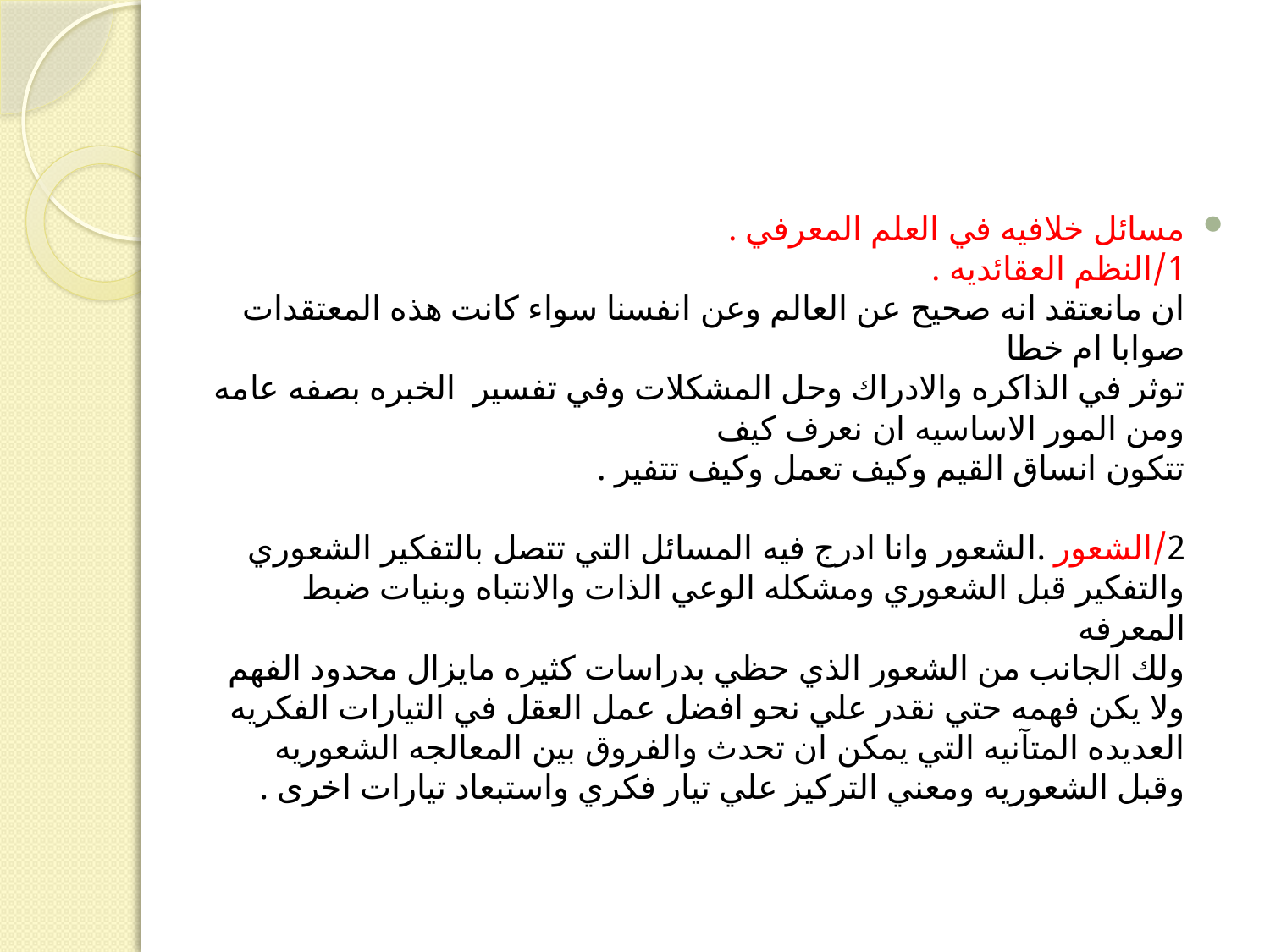

#
مسائل خلافيه في العلم المعرفي .
1/النظم العقائديه .
ان مانعتقد انه صحيح عن العالم وعن انفسنا سواء كانت هذه المعتقدات صوابا ام خطا 
توثر في الذاكره والادراك وحل المشكلات وفي تفسير  الخبره بصفه عامه ومن المور الاساسيه ان نعرف كيف 
تتكون انساق القيم وكيف تعمل وكيف تتفير .
 
2/الشعور .الشعور وانا ادرج فيه المسائل التي تتصل بالتفكير الشعوري والتفكير قبل الشعوري ومشكله الوعي الذات والانتباه وبنيات ضبط المعرفه 
ولك الجانب من الشعور الذي حظي بدراسات كثيره مايزال محدود الفهم 
ولا يكن فهمه حتي نقدر علي نحو افضل عمل العقل في التيارات الفكريه العديده المتآنيه التي يمكن ان تحدث والفروق بين المعالجه الشعوريه 
وقبل الشعوريه ومعني التركيز علي تيار فكري واستبعاد تيارات اخرى .